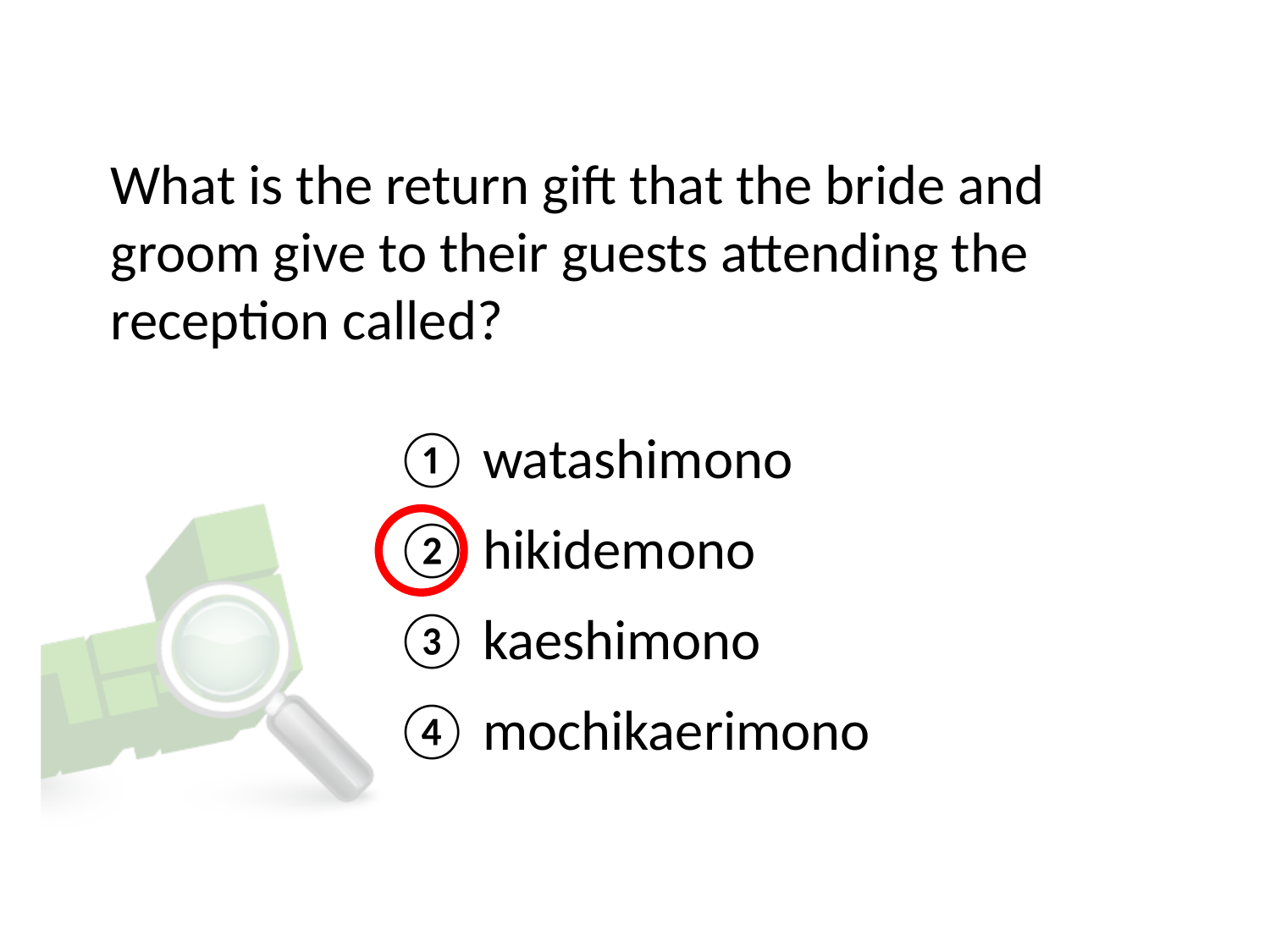

# What is the return gift that the bride and groom give to their guests attending the reception called?
① watashimono
② hikidemono
③ kaeshimono
④ mochikaerimono